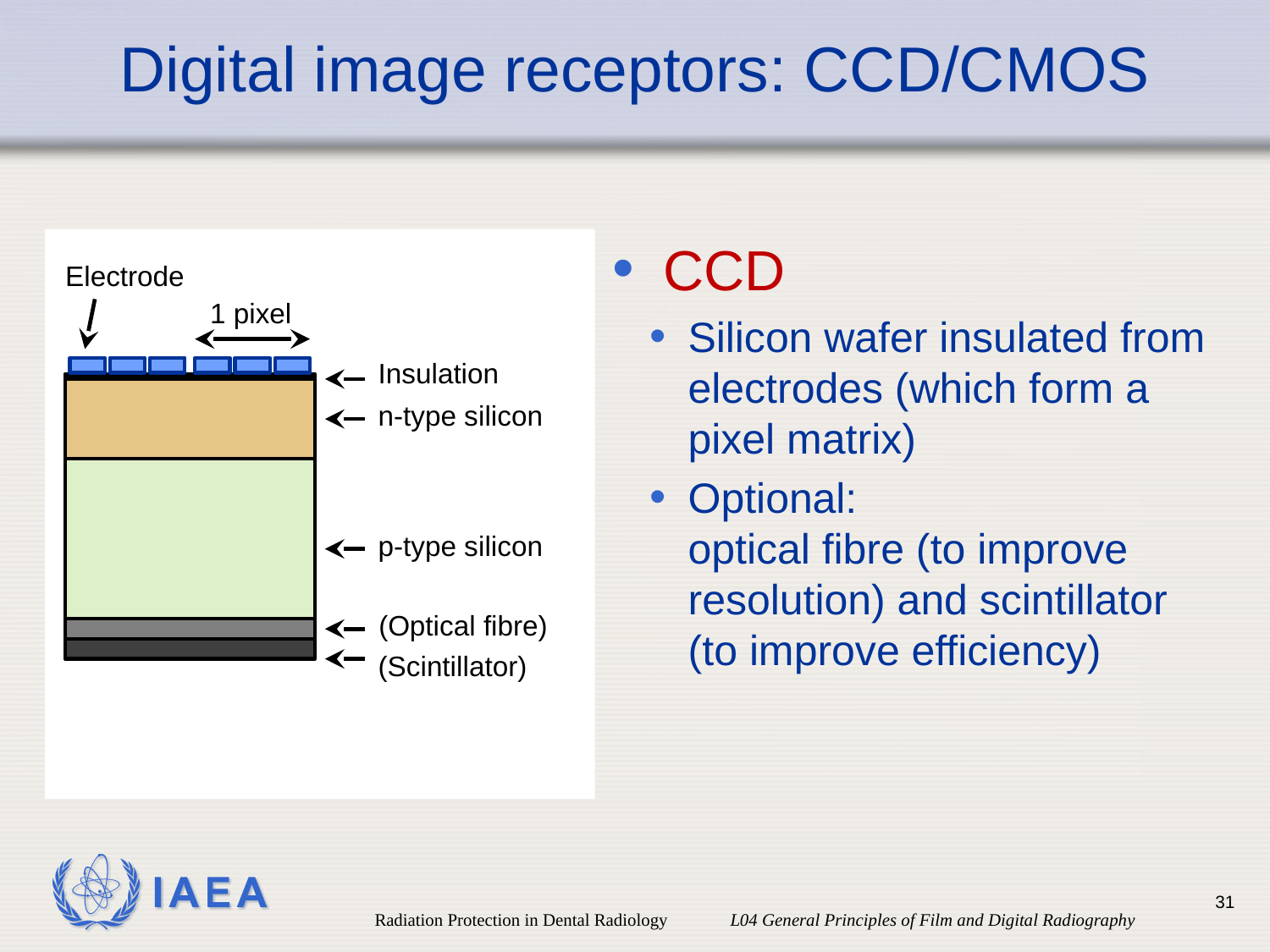

# Digital image receptors: CCD/CMOS

CCD
Silicon wafer insulated from electrodes (which form a pixel matrix)
Optional:
optical fibre (to improve resolution) and scintillator
(to improve efficiency)

Electrode
1 pixel
Insulation

n-type silicon

p-type silicon
(Optical fibre)

(Scintillator)
31
Radiation Protection in Dental Radiology              L04 General Principles of Film and Digital Radiography